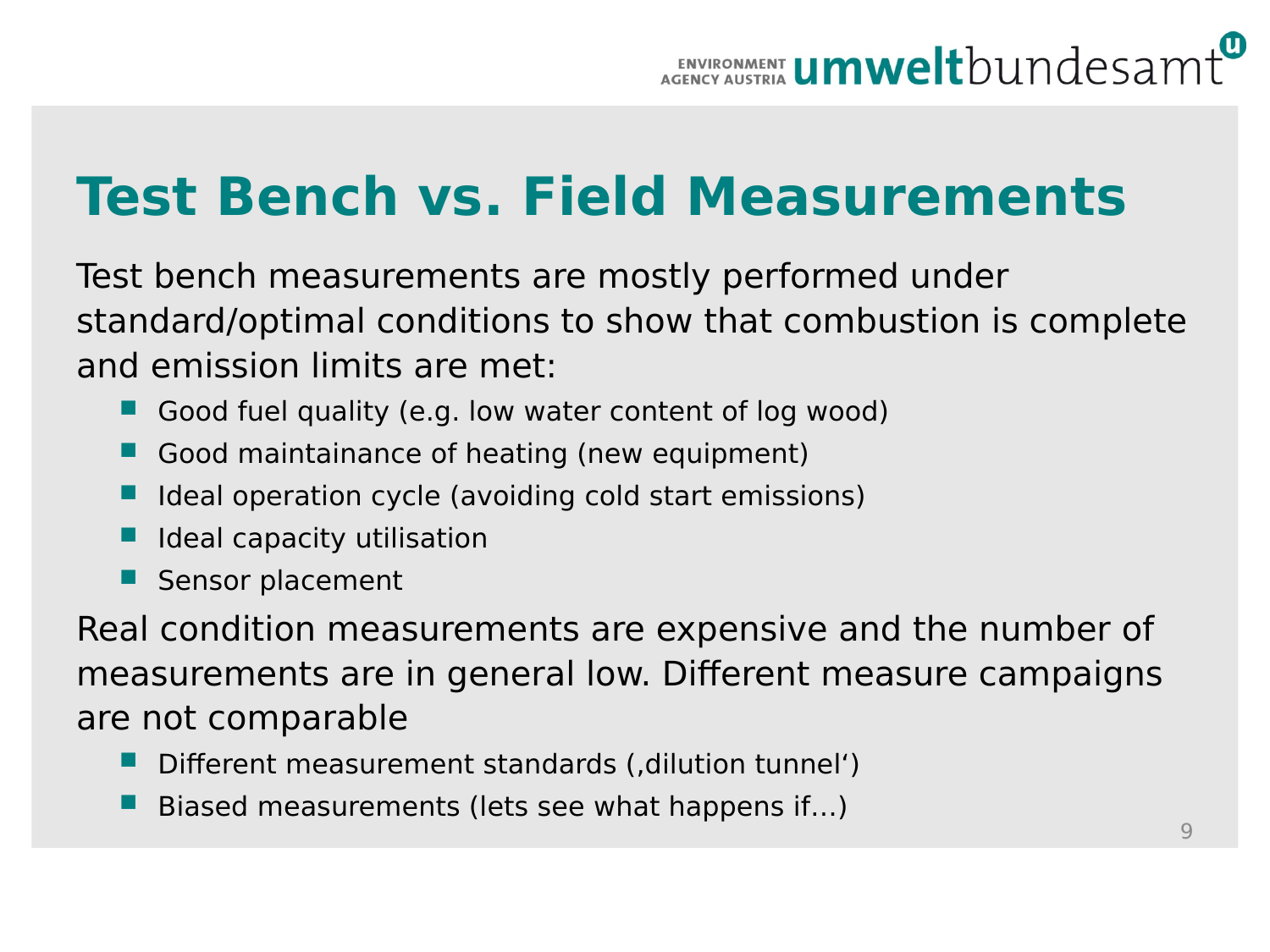

# Test Bench vs. Field Measurements
Test bench measurements are mostly performed under standard/optimal conditions to show that combustion is complete and emission limits are met:
Good fuel quality (e.g. low water content of log wood)
Good maintainance of heating (new equipment)
Ideal operation cycle (avoiding cold start emissions)
Ideal capacity utilisation
Sensor placement
Real condition measurements are expensive and the number of measurements are in general low. Different measure campaigns are not comparable
Different measurement standards (‚dilution tunnel‘)
Biased measurements (lets see what happens if…)

9